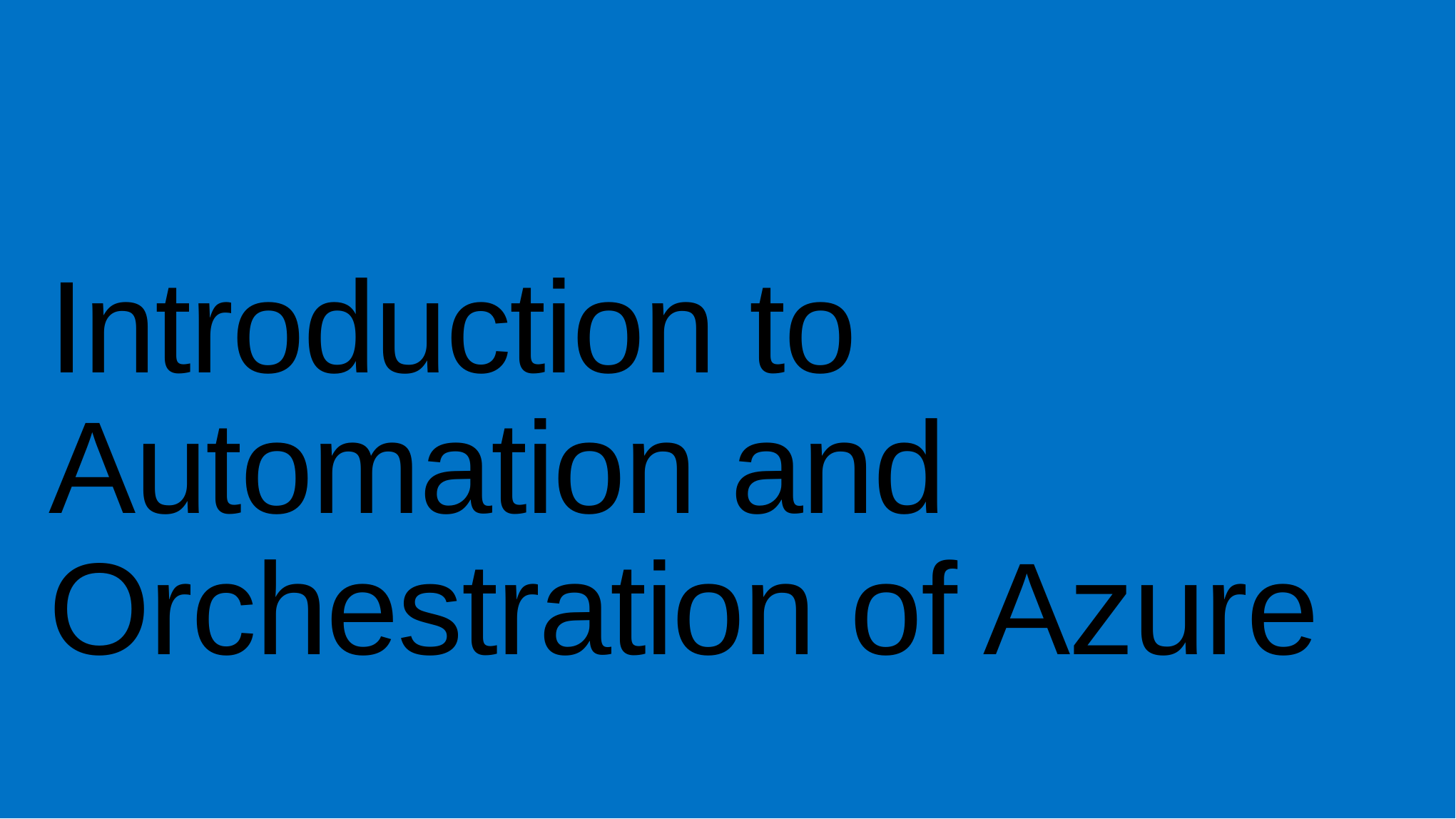

# Introduction to Automation and Orchestration of Azure